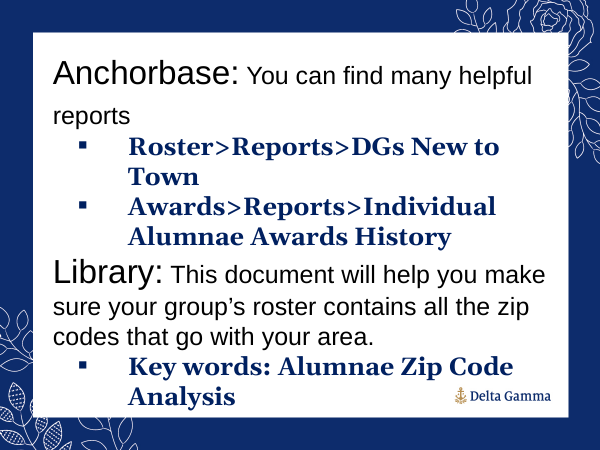

Anchorbase: You can find many helpful reports
Roster>Reports>DGs New to Town
Awards>Reports>Individual Alumnae Awards History
Library: This document will help you make sure your group’s roster contains all the zip codes that go with your area.
Key words: Alumnae Zip Code Analysis